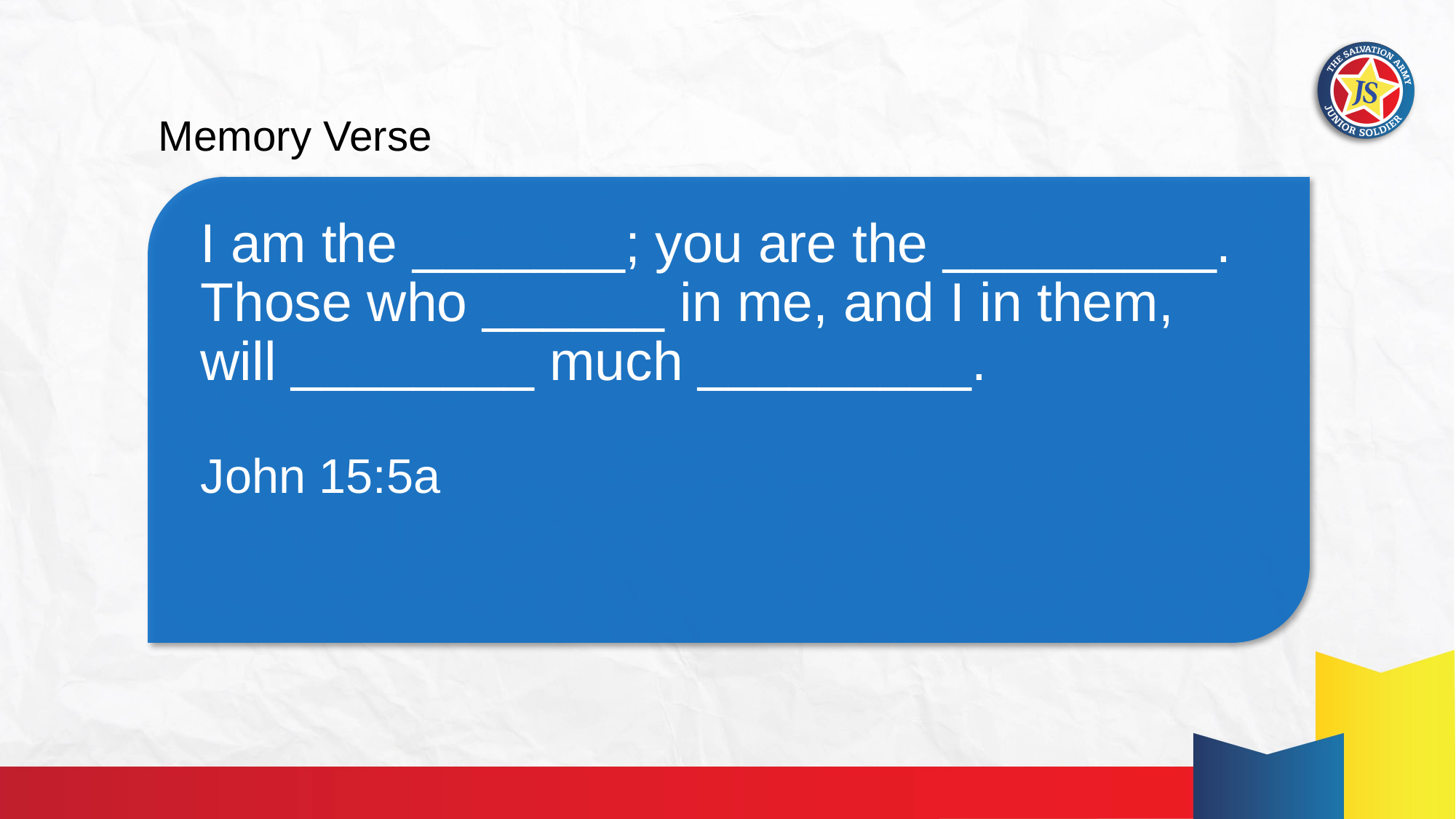

Memory Verse
# I am the _______; you are the _________. Those who ______ in me, and I in them, will ________ much _________. John 15:5a